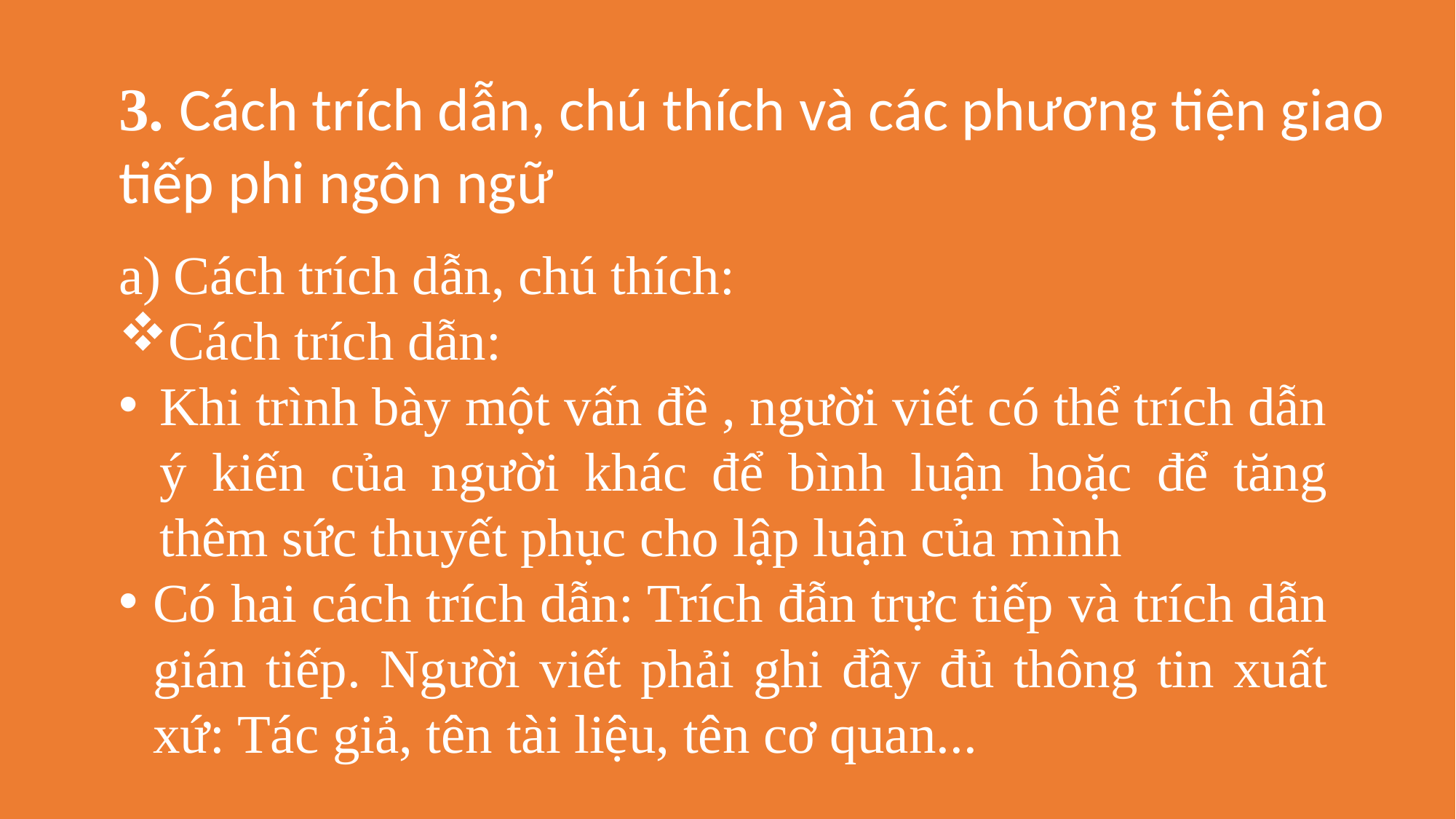

3. Cách trích dẫn, chú thích và các phương tiện giao tiếp phi ngôn ngữ
Cách trích dẫn, chú thích:
Cách trích dẫn:
Khi trình bày một vấn đề , người viết có thể trích dẫn ý kiến của người khác để bình luận hoặc để tăng thêm sức thuyết phục cho lập luận của mình
Có hai cách trích dẫn: Trích đẫn trực tiếp và trích dẫn gián tiếp. Người viết phải ghi đầy đủ thông tin xuất xứ: Tác giả, tên tài liệu, tên cơ quan...